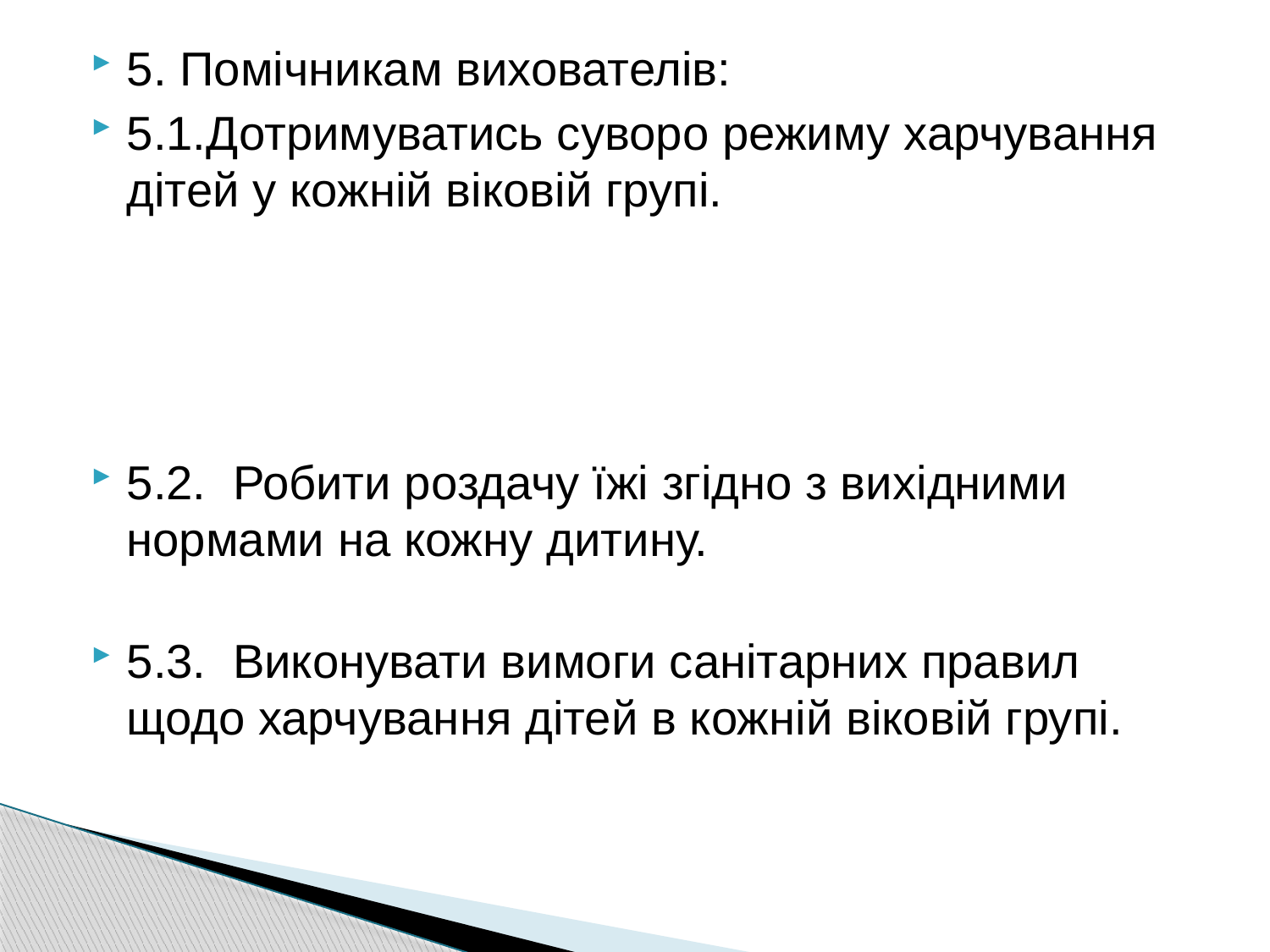

5. Помічникам вихователів:
5.1.Дотримуватись суворо режиму харчування дітей у кожній віковій групі.
5.2.  Робити роздачу їжі згідно з вихідними нормами на кожну дитину.
5.3.  Виконувати вимоги санітарних правил щодо харчування дітей в кожній віковій групі.